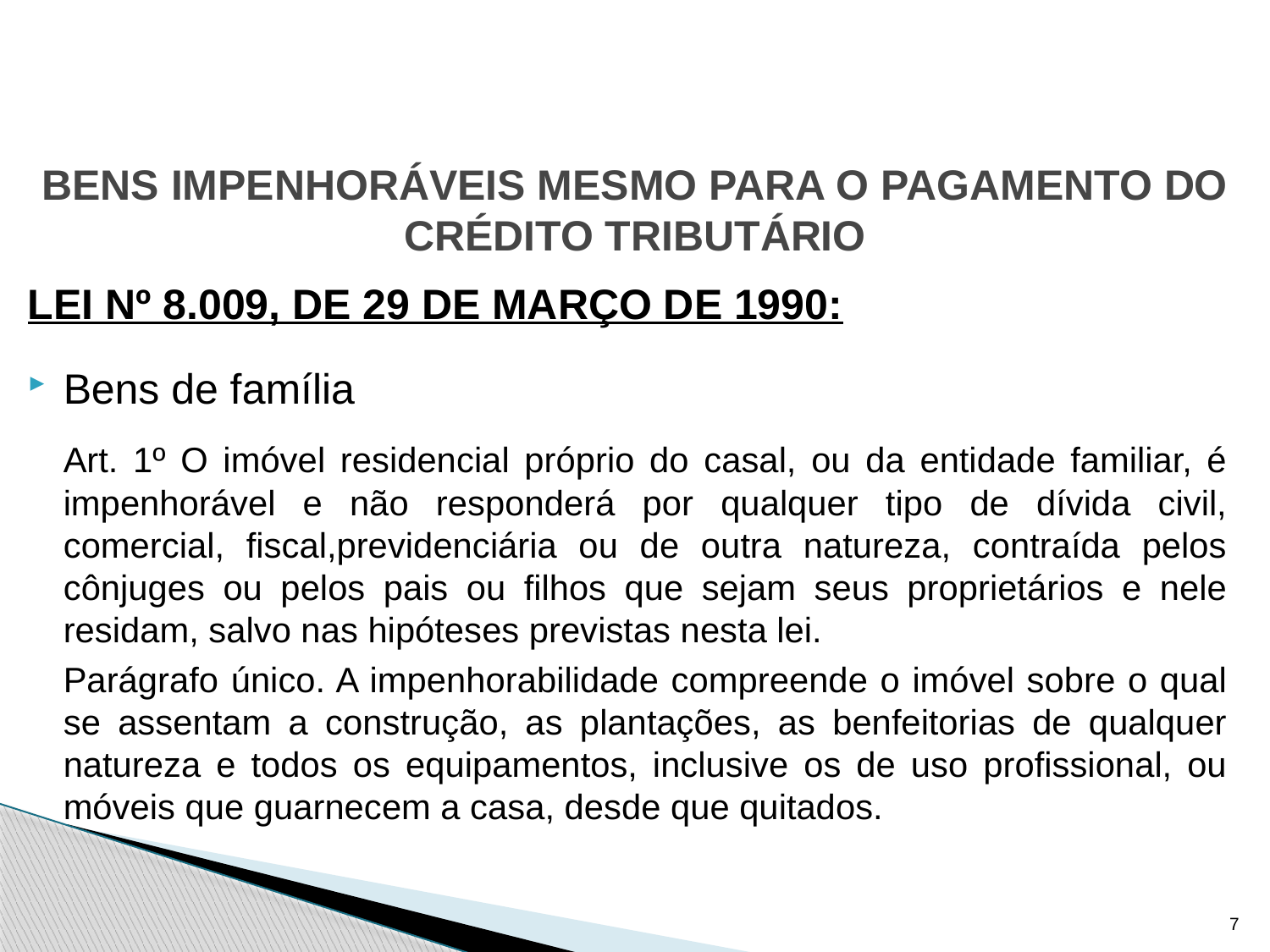

# BENS IMPENHORÁVEIS MESMO PARA O PAGAMENTO DO CRÉDITO TRIBUTÁRIO
LEI Nº 8.009, DE 29 DE MARÇO DE 1990:
Bens de família
	Art. 1º O imóvel residencial próprio do casal, ou da entidade familiar, é impenhorável e não responderá por qualquer tipo de dívida civil, comercial, fiscal,previdenciária ou de outra natureza, contraída pelos cônjuges ou pelos pais ou filhos que sejam seus proprietários e nele residam, salvo nas hipóteses previstas nesta lei.
	Parágrafo único. A impenhorabilidade compreende o imóvel sobre o qual se assentam a construção, as plantações, as benfeitorias de qualquer natureza e todos os equipamentos, inclusive os de uso profissional, ou móveis que guarnecem a casa, desde que quitados.

7